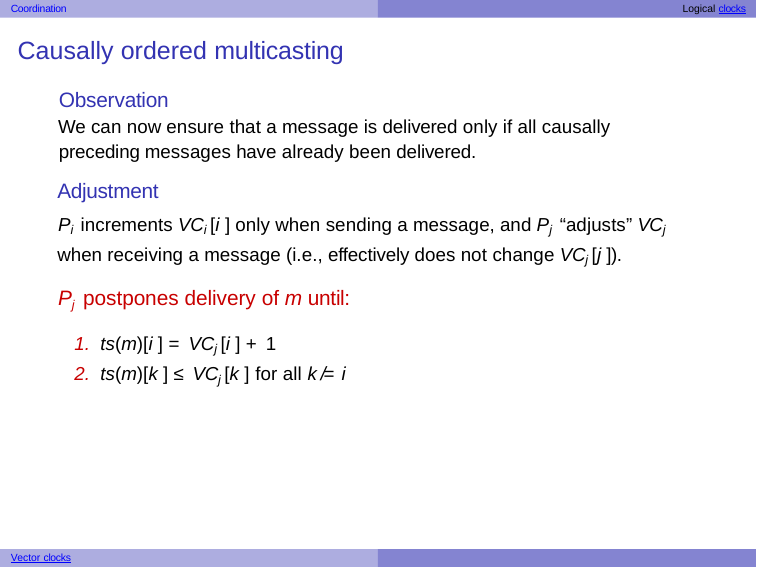

Coordination	Logical clocks
# Causally ordered multicasting
Observation
We can now ensure that a message is delivered only if all causally preceding messages have already been delivered.
Adjustment
Pi increments VCi [i ] only when sending a message, and Pj “adjusts” VCj
when receiving a message (i.e., effectively does not change VCj [j ]).
Pj postpones delivery of m until:
ts(m)[i ] = VCj [i ] + 1
ts(m)[k ] ≤ VCj [k ] for all k ̸= i

Vector clocks